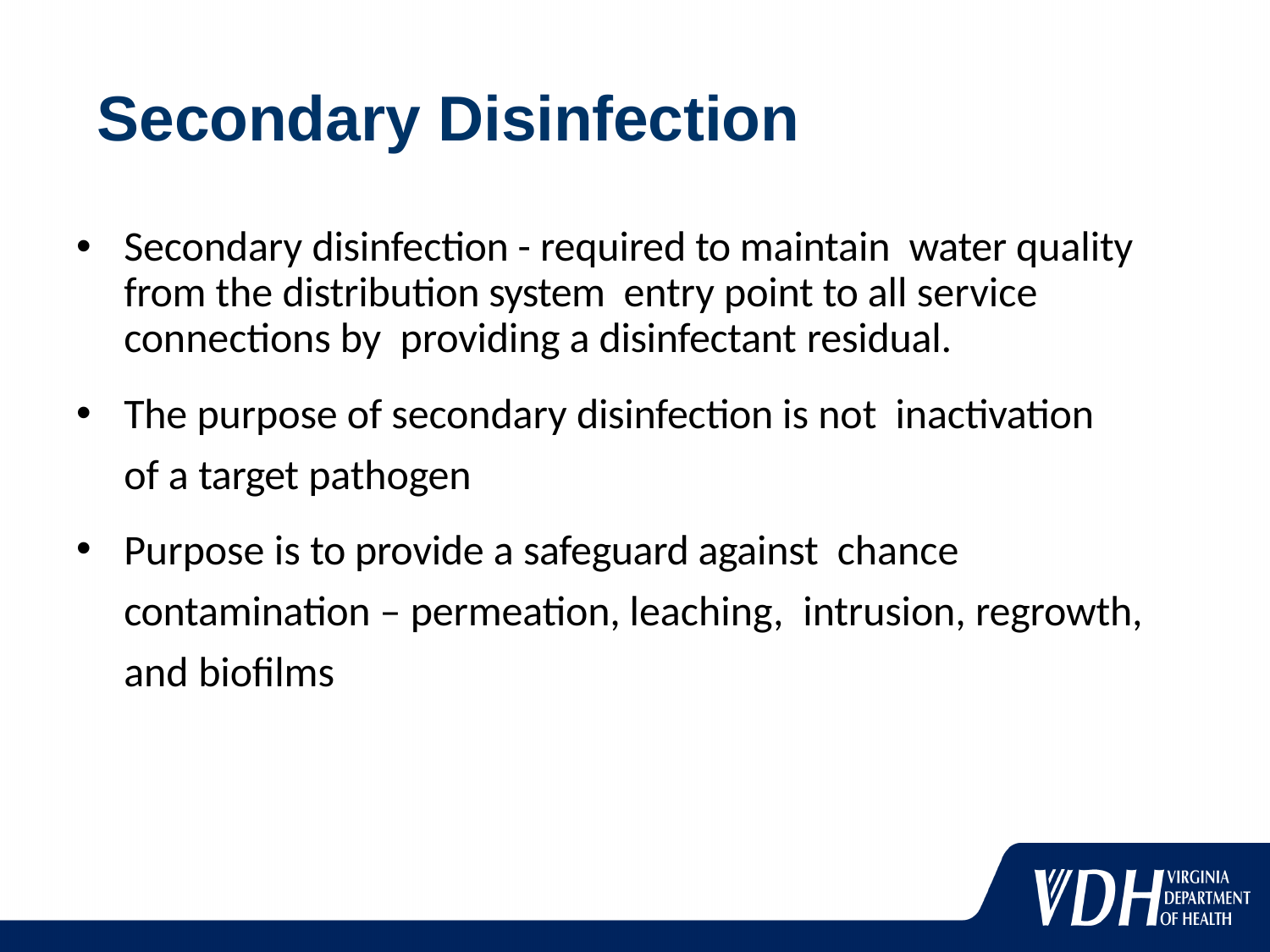

# Secondary Disinfection
Secondary disinfection - required to maintain  water quality from the distribution system  entry point to all service connections by  providing a disinfectant residual.
The purpose of secondary disinfection is not  inactivation of a target pathogen
Purpose is to provide a safeguard against  chance contamination – permeation, leaching,  intrusion, regrowth, and biofilms